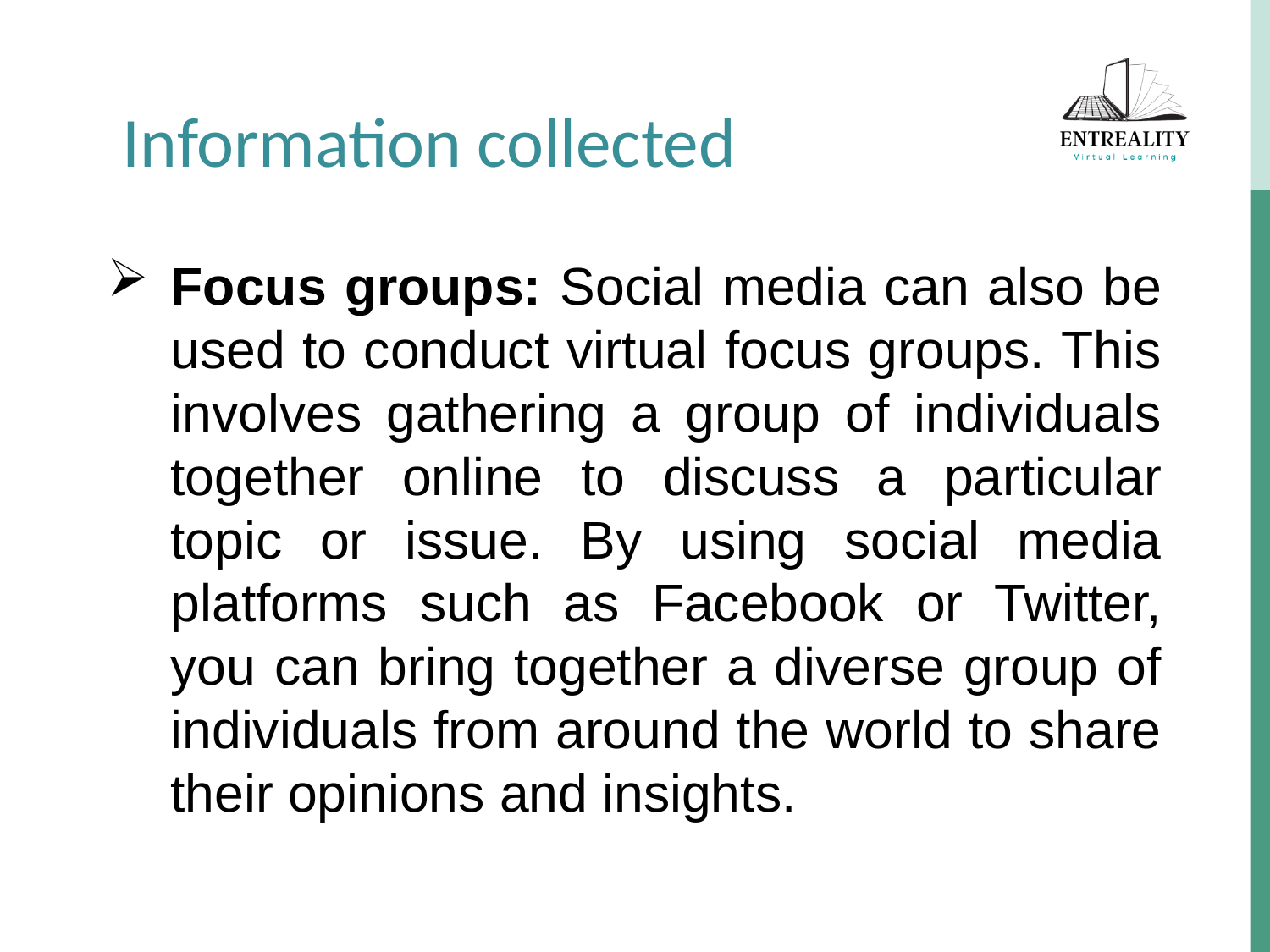

Information collected
Focus groups: Social media can also be used to conduct virtual focus groups. This involves gathering a group of individuals together online to discuss a particular topic or issue. By using social media platforms such as Facebook or Twitter, you can bring together a diverse group of individuals from around the world to share their opinions and insights.